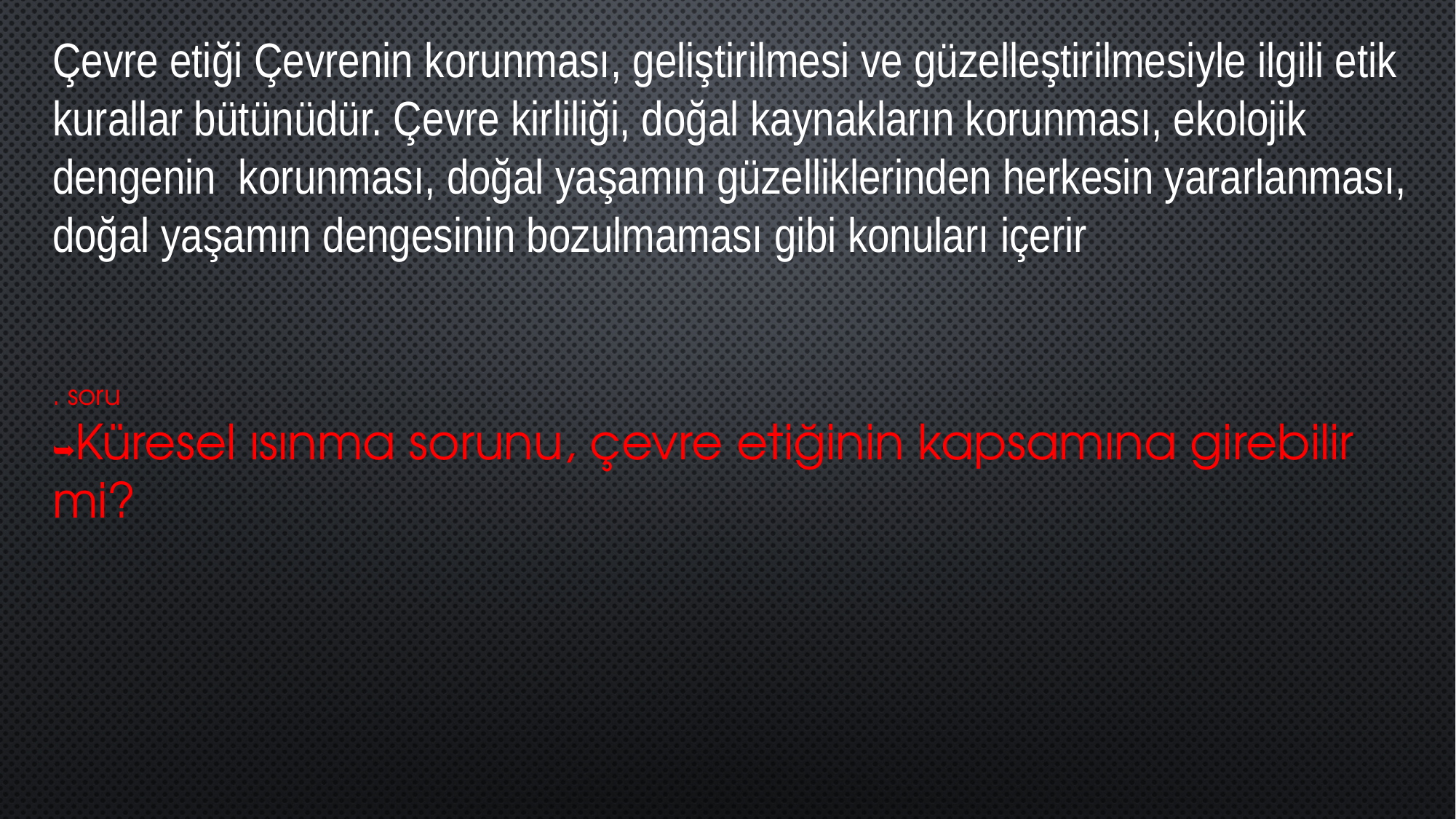

Çevre etiği Çevrenin korunması, geliştirilmesi ve güzelleştirilmesiyle ilgili etik kurallar bütünüdür. Çevre kirliliği, doğal kaynakların korunması, ekolojik dengenin  korunması, doğal yaşamın güzelliklerinden herkesin yararlanması, doğal yaşamın dengesinin bozulmaması gibi konuları içerir

. soru
➥Küresel ısınma sorunu, çevre etiğinin kapsamına girebilir mi?